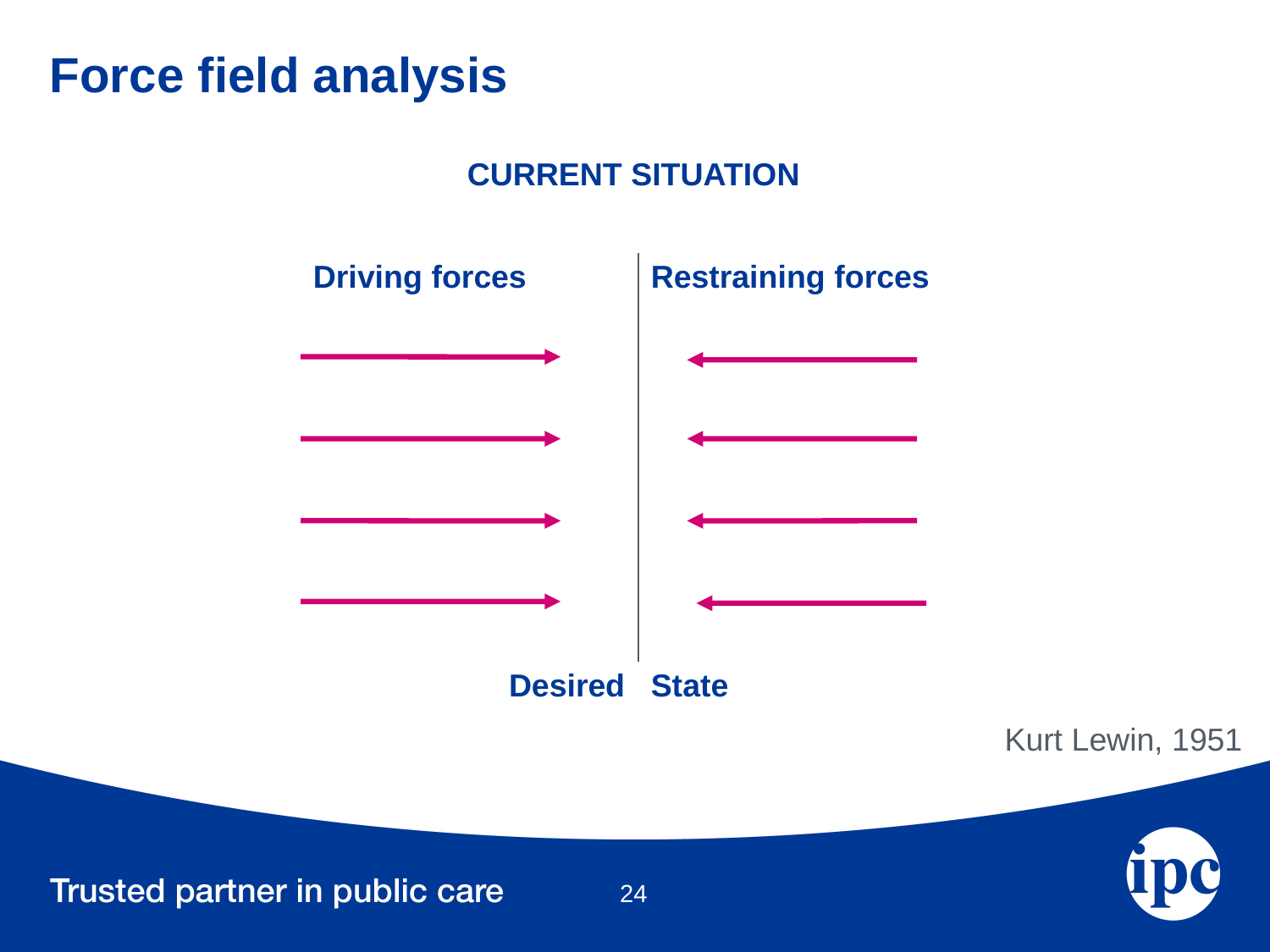

# Force field analysis
| CURRENT SITUATION |  |
| --- | --- |
| Driving forces | Restraining forces |
|  |  |
|  |  |
|  |  |
| Desired | State |

Kurt Lewin, 1951
24